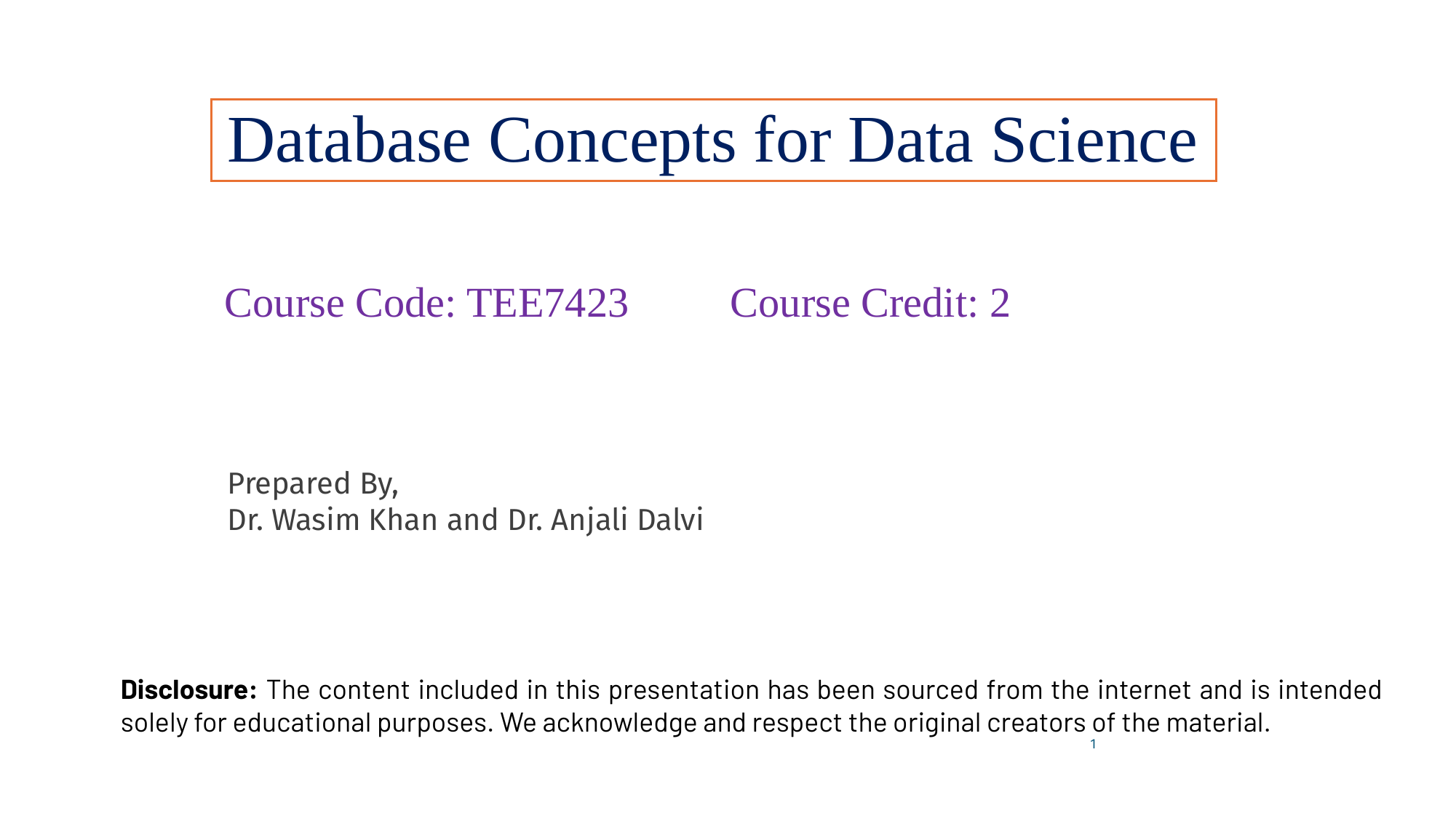

# Database Concepts for Data Science

Course Code: TEE7423

Course Credit: 2

Prepared By,
Dr. Wasim Khan and Dr. Anjali Dalvi
Disclosure: The content included in this presentation has been sourced from the internet and is intended solely for educational purposes. We acknowledge and respect the original creators of the material.
1